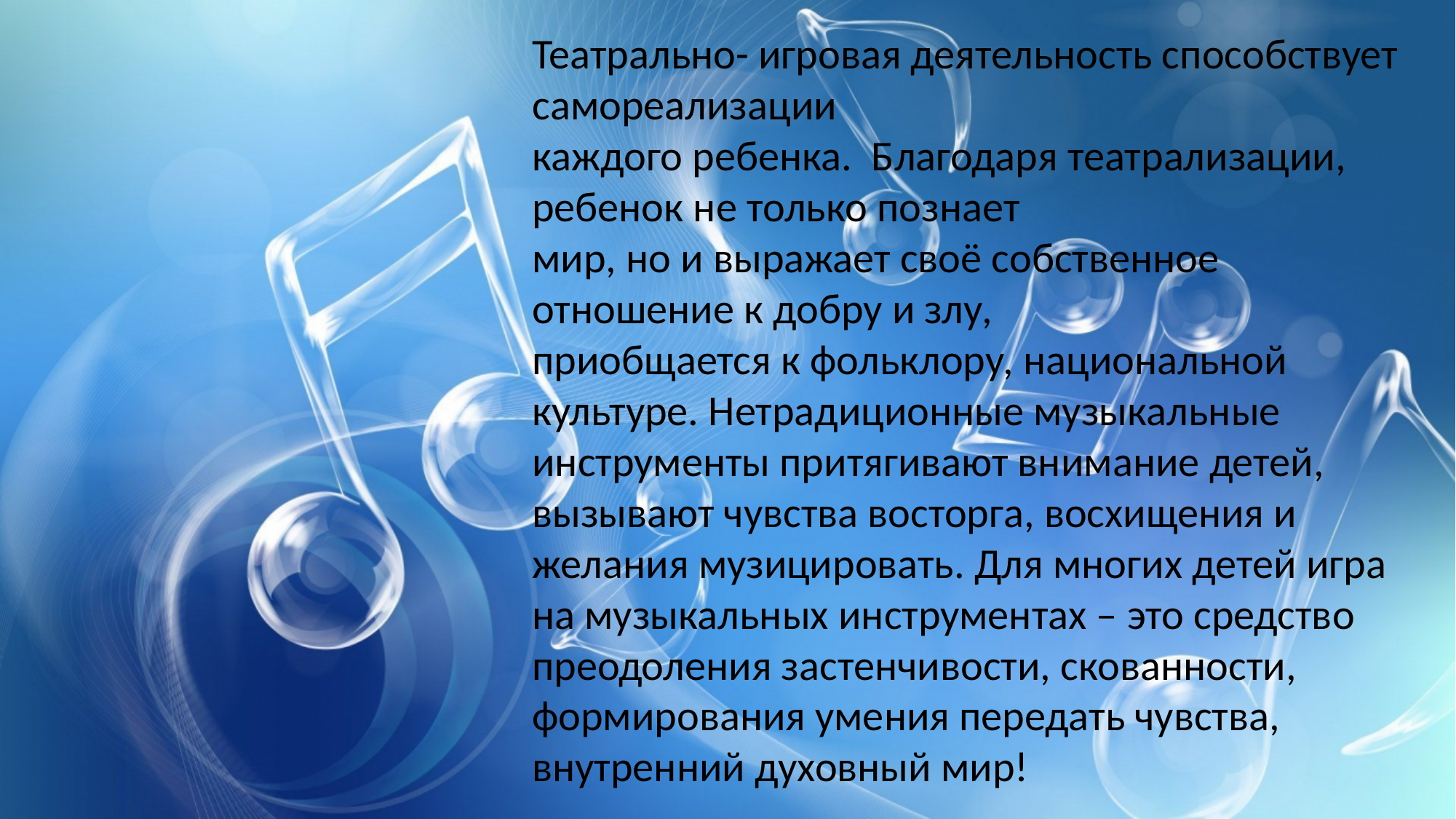

Театрально- игровая деятельность способствует самореализации
каждого ребенка.  Благодаря театрализации, ребенок не только познает
мир, но и выражает своё собственное отношение к добру и злу,
приобщается к фольклору, национальной культуре. Нетрадиционные музыкальные инструменты притягивают внимание детей, вызывают чувства восторга, восхищения и желания музицировать. Для многих детей игра на музыкальных инструментах – это средство преодоления застенчивости, скованности, формирования умения передать чувства,
внутренний духовный мир!